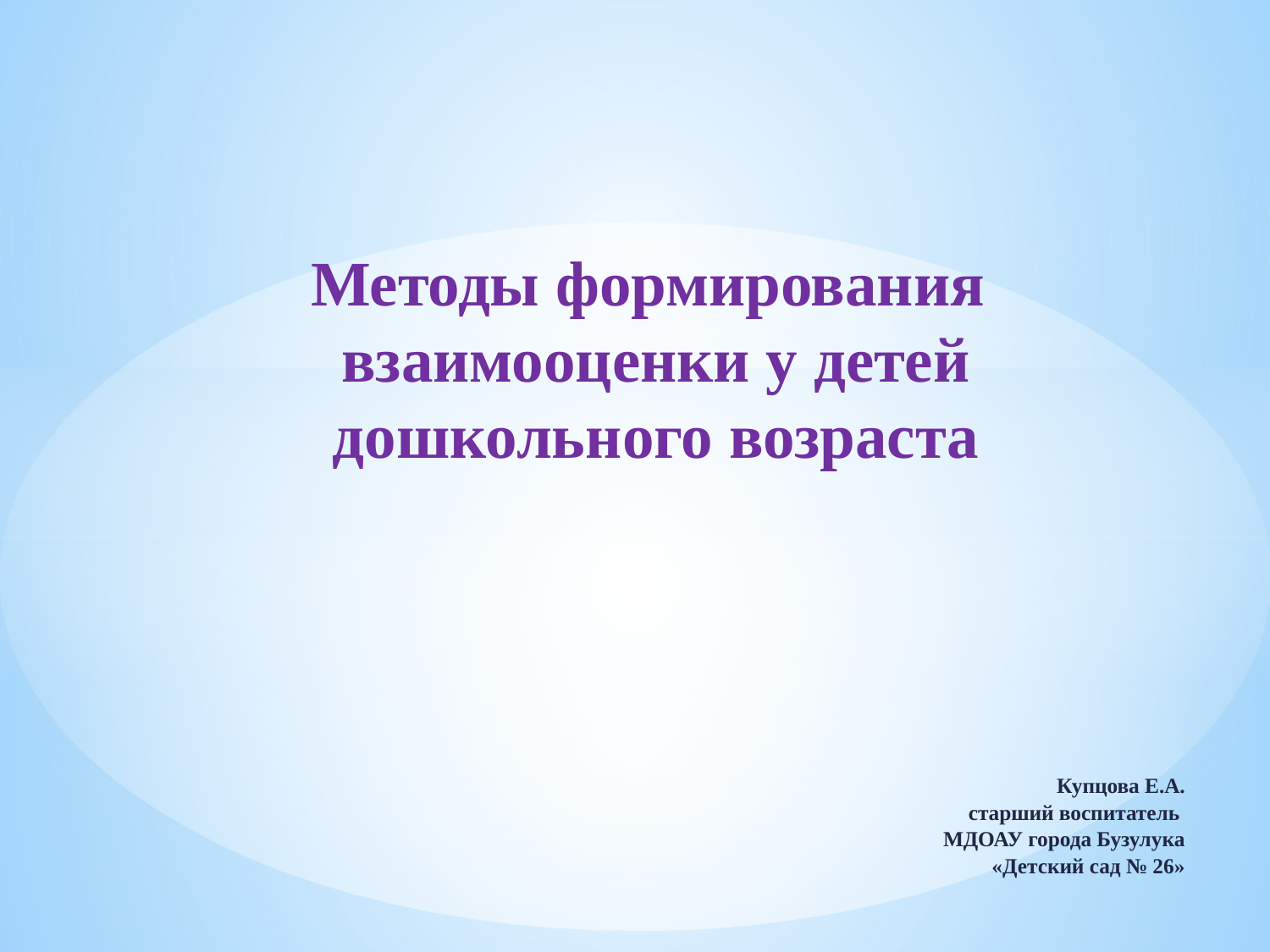

# Методы формирования  взаимооценки у детей дошкольного возраста
Купцова Е.А.
старший воспитатель
МДОАУ города Бузулука
«Детский сад № 26»